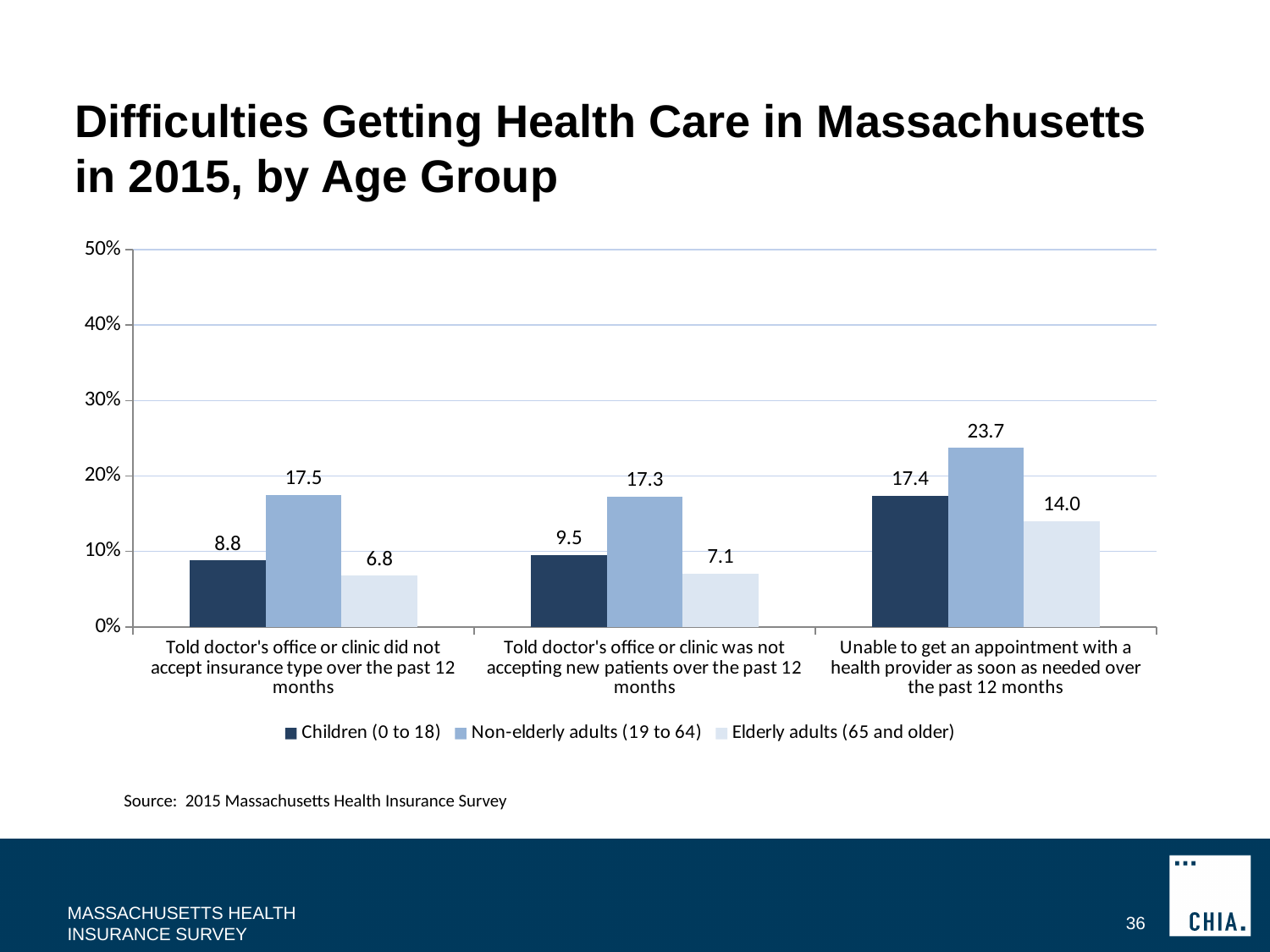

# Difficulties Getting Health Care in Massachusetts in 2015, by Age Group

### Chart

| Category | Children (0 to 18) | Non-elderly adults (19 to 64) | Elderly adults (65 and older) |
|---|---|---|---|
| Told doctor's office or clinic did not accept insurance type over the past 12 months | 8.8 | 17.5 | 6.8 |
| Told doctor's office or clinic was not accepting new patients over the past 12 months | 9.5 | 17.3 | 7.1 |
| Unable to get an appointment with a health provider as soon as needed over the past 12 months | 17.4 | 23.7 | 14.0 |
Source:  2015 Massachusetts Health Insurance Survey
MASSACHUSETTS HEALTH INSURANCE SURVEY
36